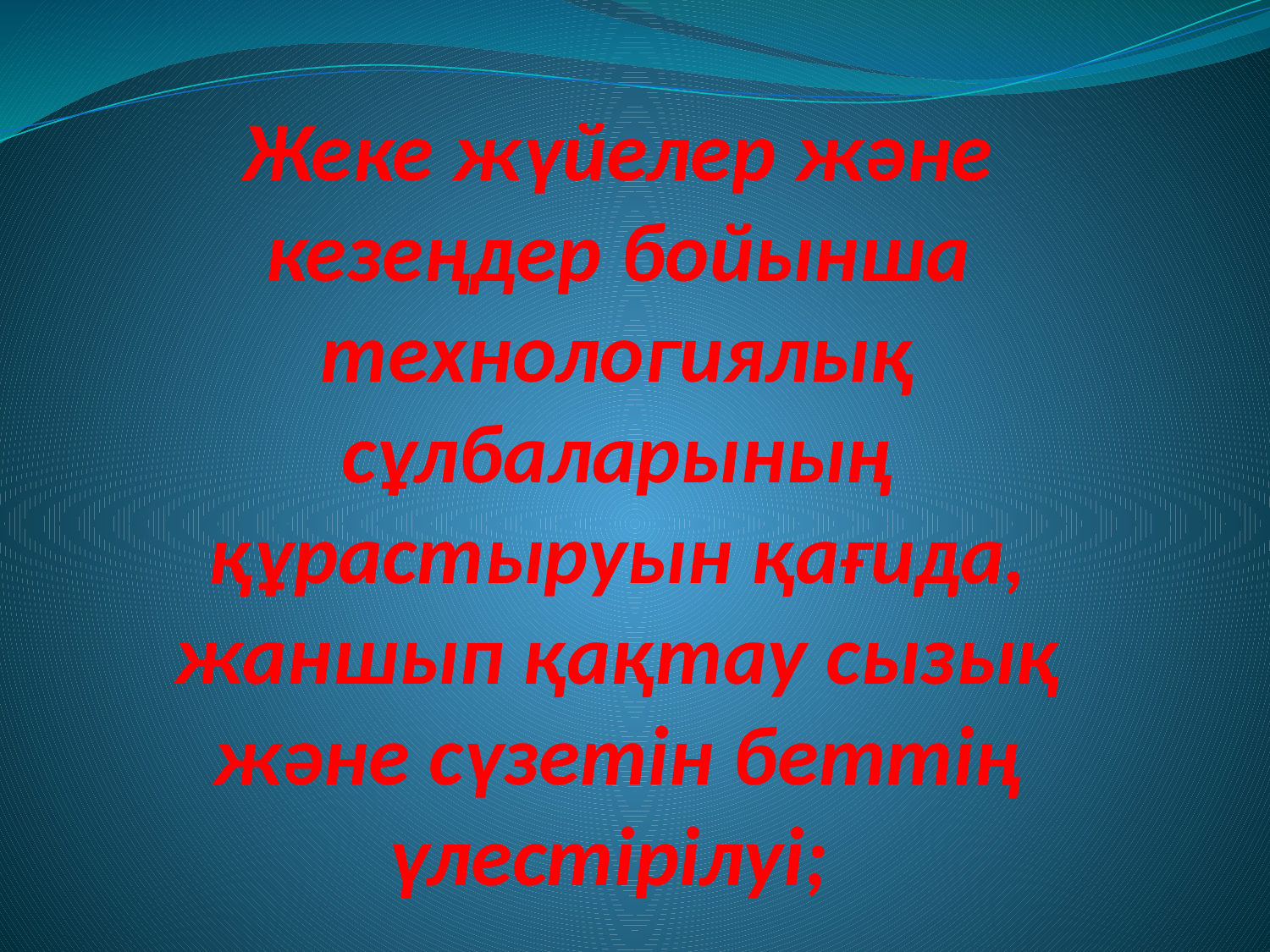

# Жеке жүйелер және кезеңдер бойынша технологиялық сұлбаларының құрастыруын қағида, жаншып қақтау сызық және сүзетiн беттiң үлестiрiлуi;